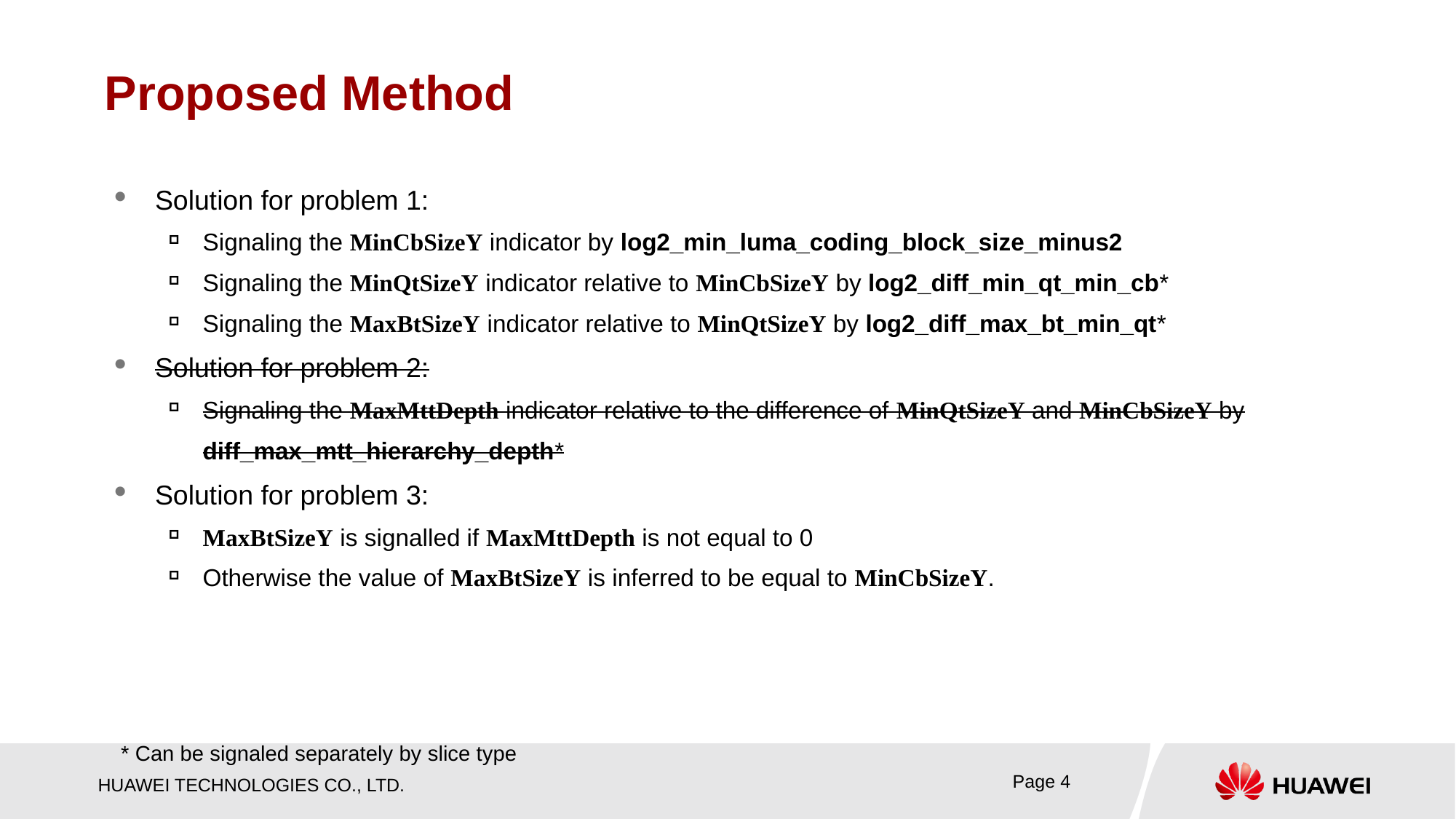

# Proposed Method
Solution for problem 1:
Signaling the MinCbSizeY indicator by log2_min_luma_coding_block_size_minus2
Signaling the MinQtSizeY indicator relative to MinCbSizeY by log2_diff_min_qt_min_cb*
Signaling the MaxBtSizeY indicator relative to MinQtSizeY by log2_diff_max_bt_min_qt*
Solution for problem 2:
Signaling the MaxMttDepth indicator relative to the difference of MinQtSizeY and MinCbSizeY by diff_max_mtt_hierarchy_depth*
Solution for problem 3:
MaxBtSizeY is signalled if MaxMttDepth is not equal to 0
Otherwise the value of MaxBtSizeY is inferred to be equal to MinCbSizeY.

* Can be signaled separately by slice type